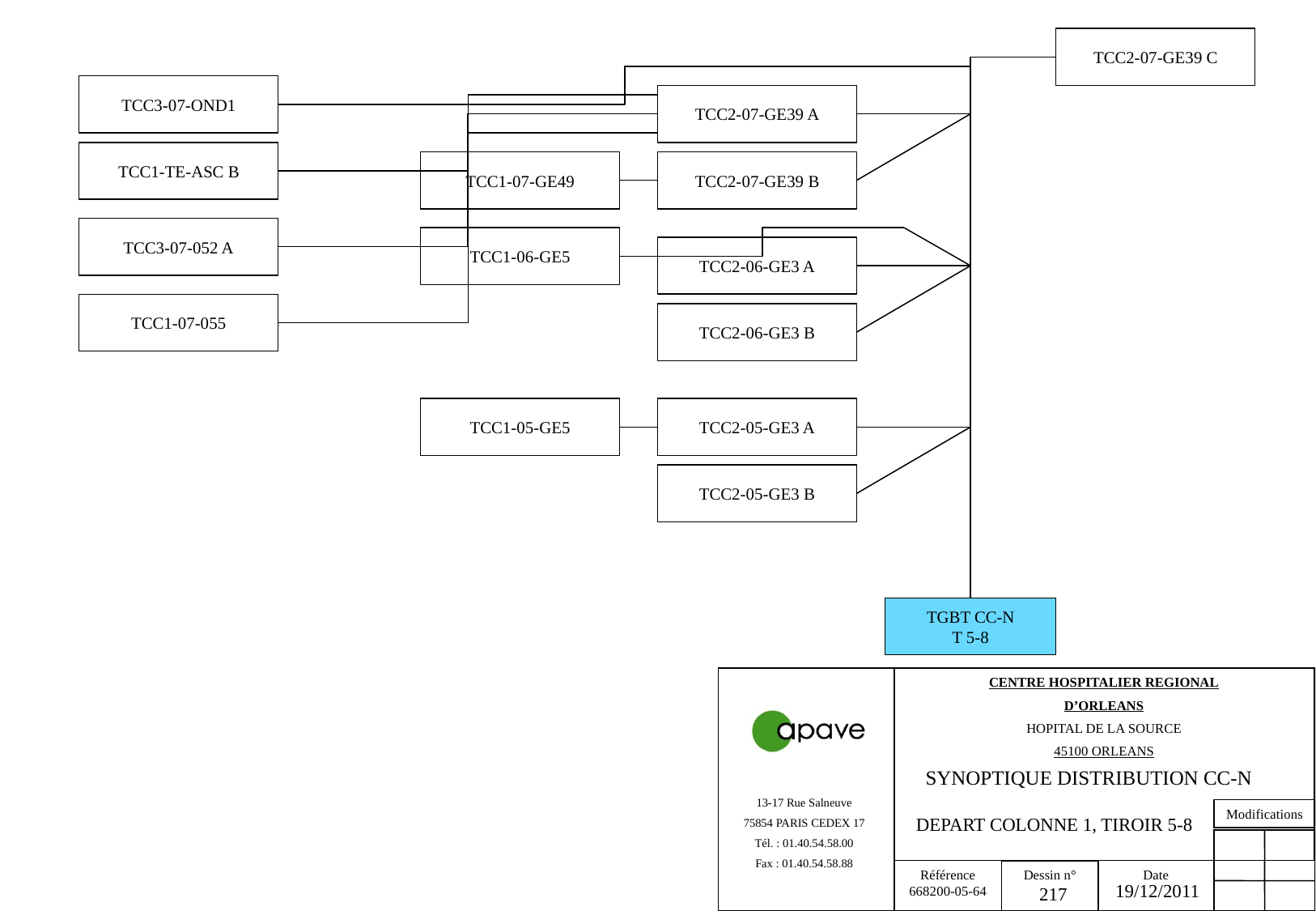

TCC2-07-GE39 C
TCC3-07-OND1
TCC2-07-GE39 A
TCC1-TE-ASC B
TCC1-07-GE49
TCC2-07-GE39 B
TCC3-07-052 A
TCC1-06-GE5
TCC2-06-GE3 A
TCC1-07-055
TCC2-06-GE3 B
TCC1-05-GE5
TCC2-05-GE3 A
TCC2-05-GE3 B
TGBT CC-N
T 5-8
SYNOPTIQUE DISTRIBUTION CC-N
DEPART COLONNE 1, TIROIR 5-8
19/12/2011
217